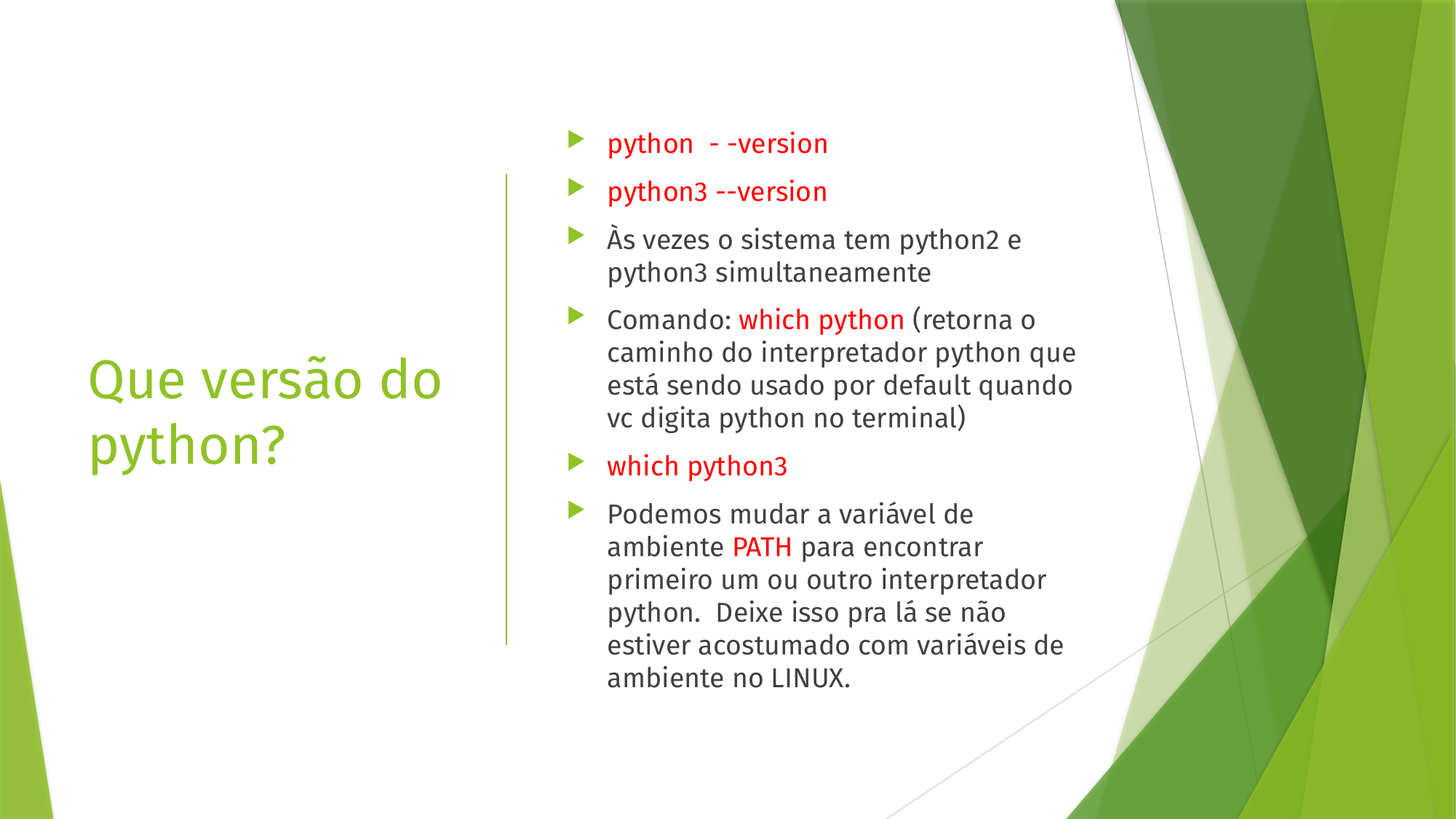

# Que versão do python?
python  - -version
python3 --version
Às vezes o sistema tem python2 e python3 simultaneamente
Comando: which python (retorna o caminho do interpretador python que está sendo usado por default quando vc digita python no terminal)
which python3
Podemos mudar a variável de ambiente PATH para encontrar primeiro um ou outro interpretador python.  Deixe isso pra lá se não estiver acostumado com variáveis de ambiente no LINUX.